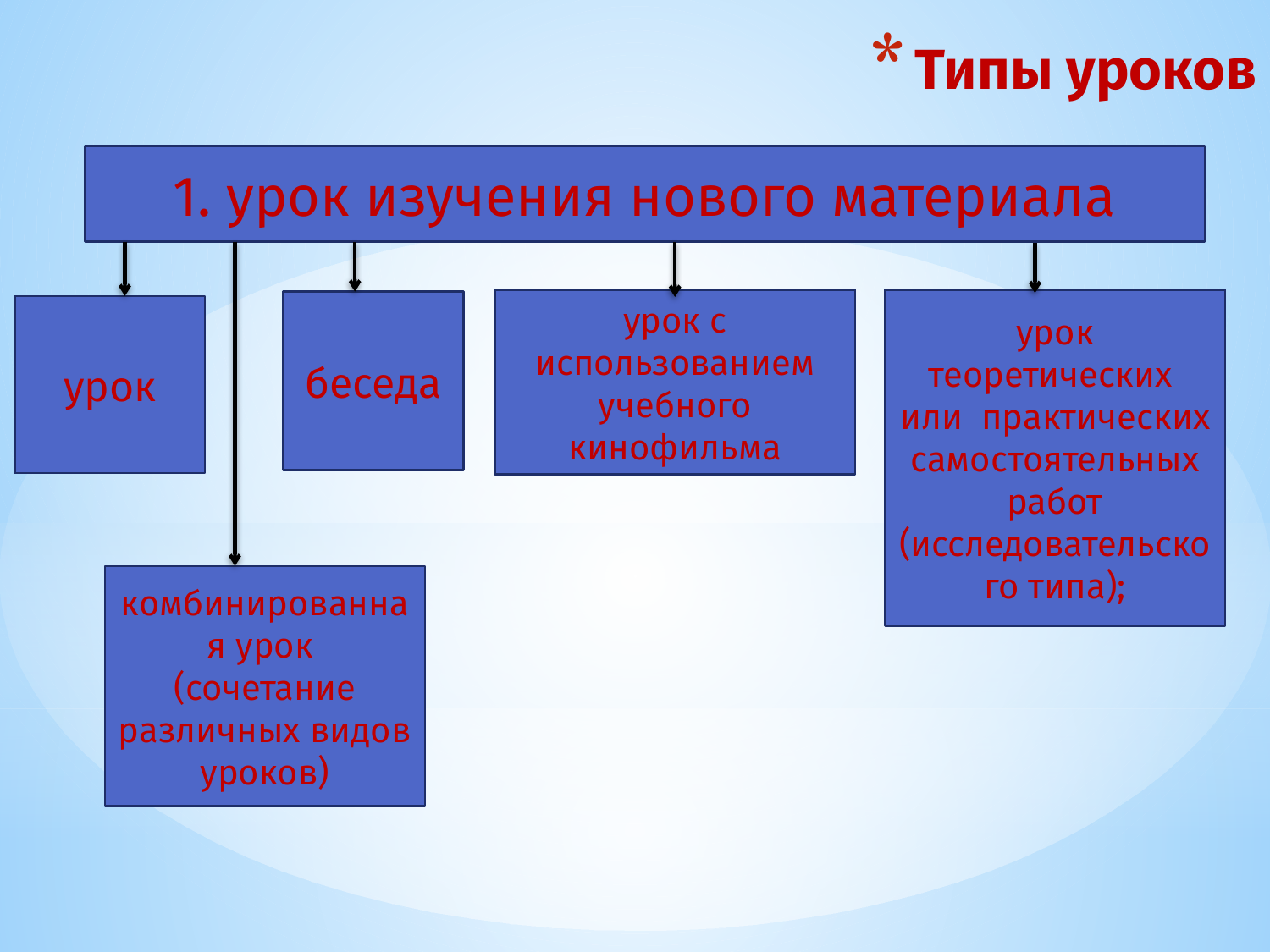

# Типы уроков

1. урок изучения нового материала
урок с использованием учебного кинофильма
 урок  теоретических  или  практических самостоятельных работ (исследовательского типа);
беседа
урок
комбинированная урок  (сочетание различных видов уроков)